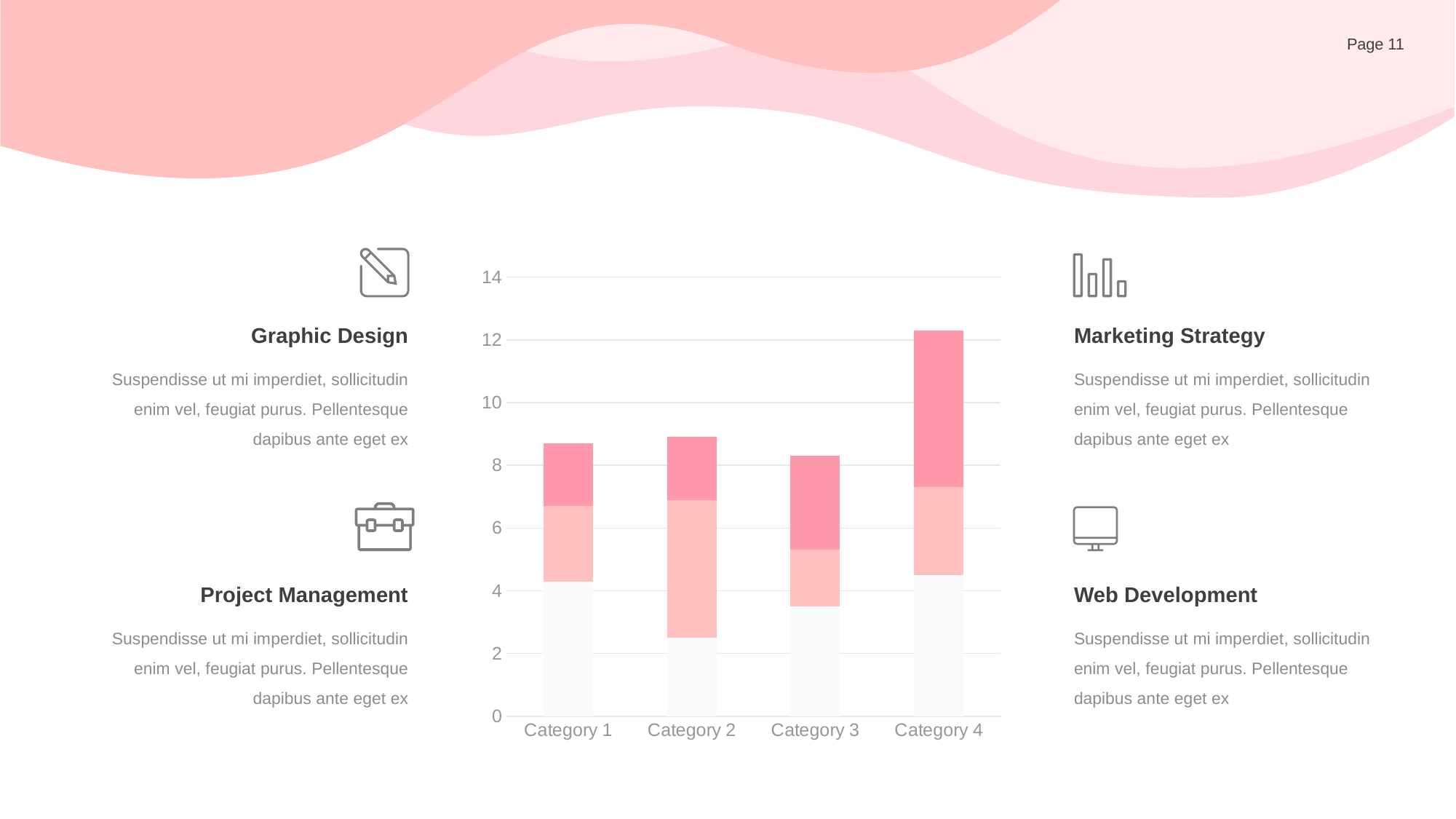

### Chart

| Category | Series 1 | Series 2 | Series 3 |
|---|---|---|---|
| Category 1 | 4.3 | 2.4 | 2.0 |
| Category 2 | 2.5 | 4.4 | 2.0 |
| Category 3 | 3.5 | 1.8 | 3.0 |
| Category 4 | 4.5 | 2.8 | 5.0 |
Graphic Design
Marketing Strategy
Suspendisse ut mi imperdiet, sollicitudin enim vel, feugiat purus. Pellentesque dapibus ante eget ex

Suspendisse ut mi imperdiet, sollicitudin enim vel, feugiat purus. Pellentesque dapibus ante eget ex

Project Management
Web Development
Suspendisse ut mi imperdiet, sollicitudin enim vel, feugiat purus. Pellentesque dapibus ante eget ex

Suspendisse ut mi imperdiet, sollicitudin enim vel, feugiat purus. Pellentesque dapibus ante eget ex